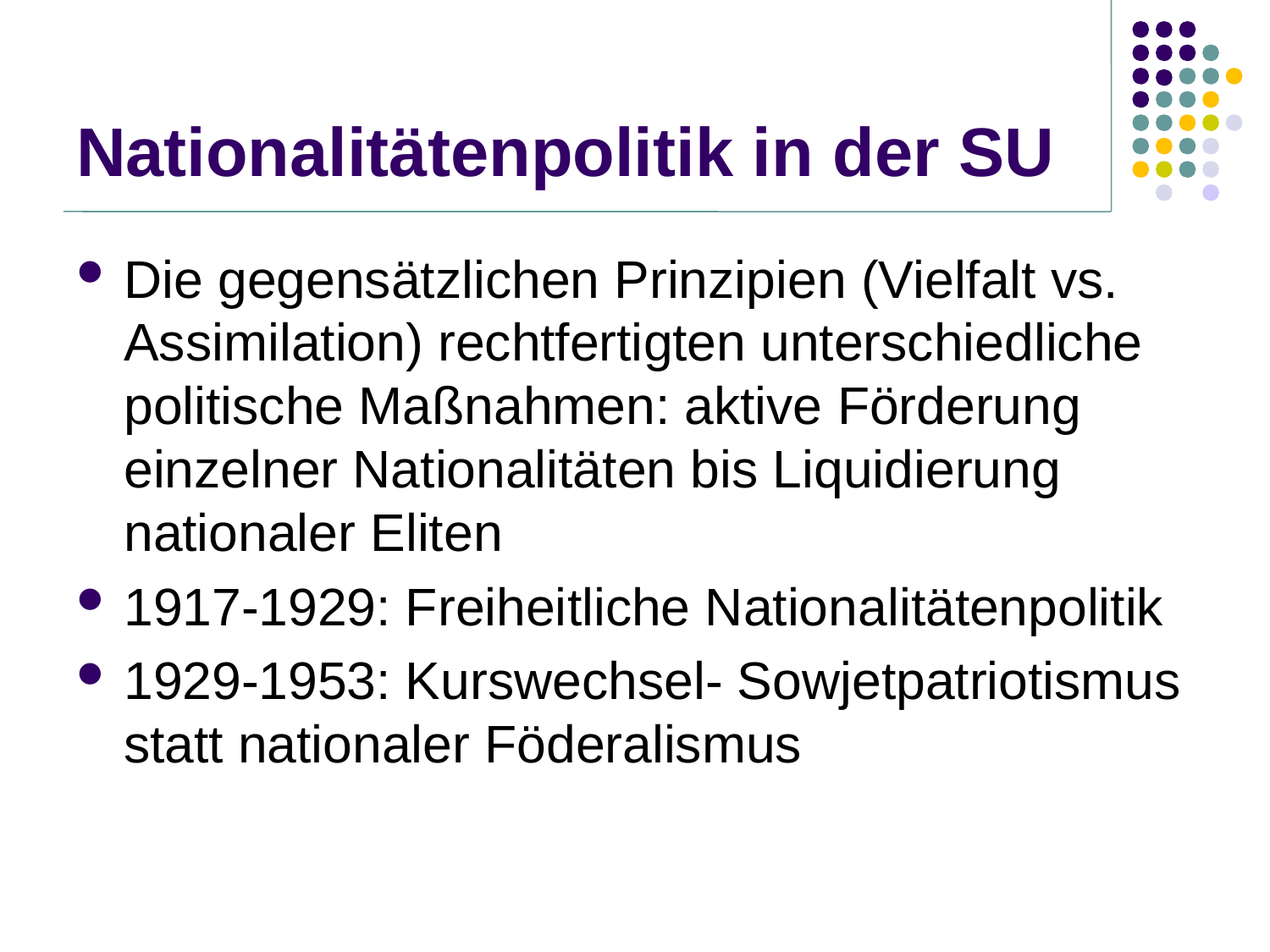

# Nationalitätenpolitik in der SU
Die gegensätzlichen Prinzipien (Vielfalt vs. Assimilation) rechtfertigten unterschiedliche politische Maßnahmen: aktive Förderung einzelner Nationalitäten bis Liquidierung nationaler Eliten
1917-1929: Freiheitliche Nationalitätenpolitik
1929-1953: Kurswechsel- Sowjetpatriotismus statt nationaler Föderalismus